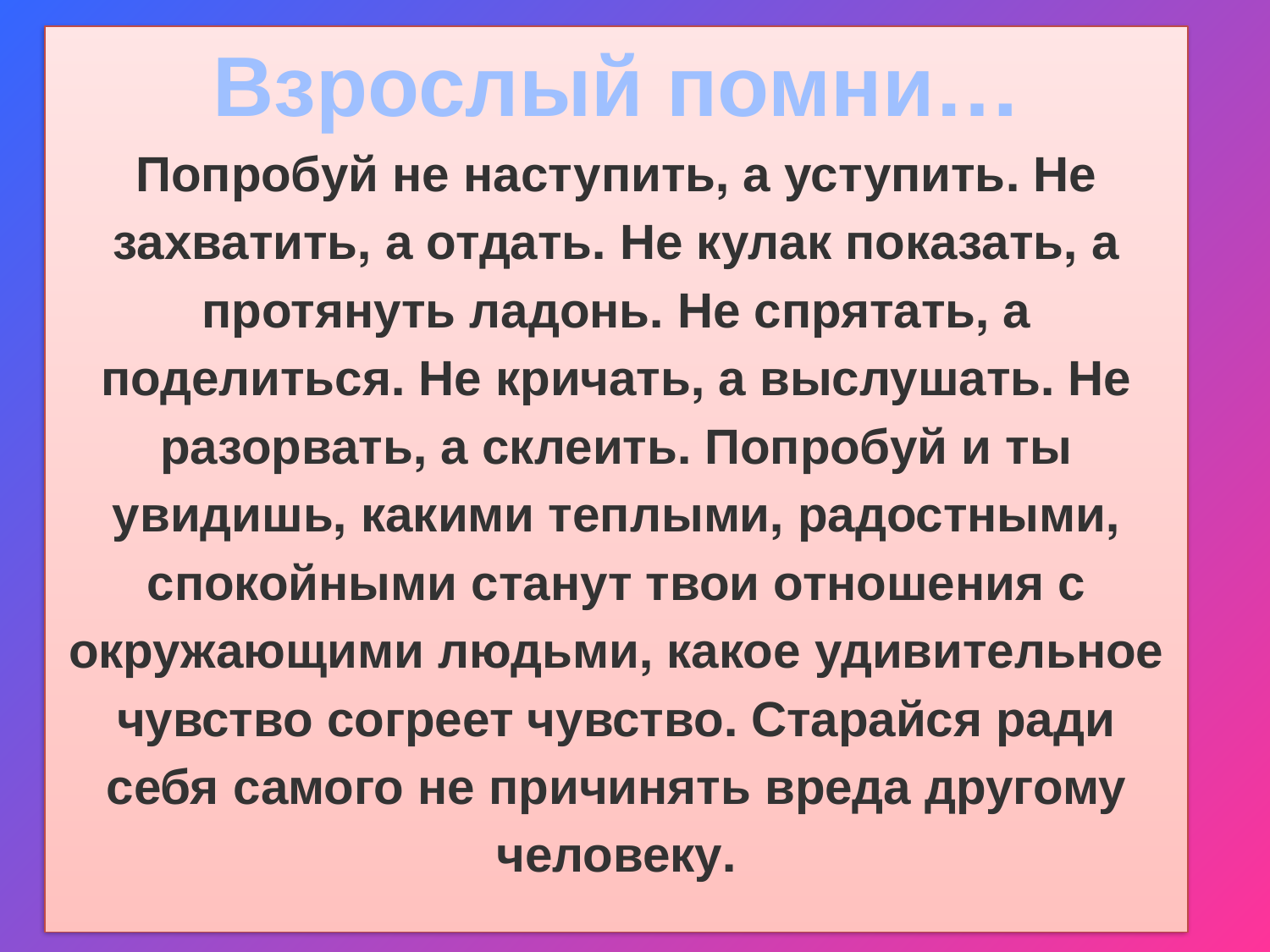

# Взрослый помни… Попробуй не наступить, а уступить. Не захватить, а отдать. Не кулак показать, а протянуть ладонь. Не спрятать, а поделиться. Не кричать, а выслушать. Не разорвать, а склеить. Попробуй и ты увидишь, какими теплыми, радостными, спокойными станут твои отношения с окружающими людьми, какое удивительное чувство согреет чувство. Старайся ради себя самого не причинять вреда другому человеку.